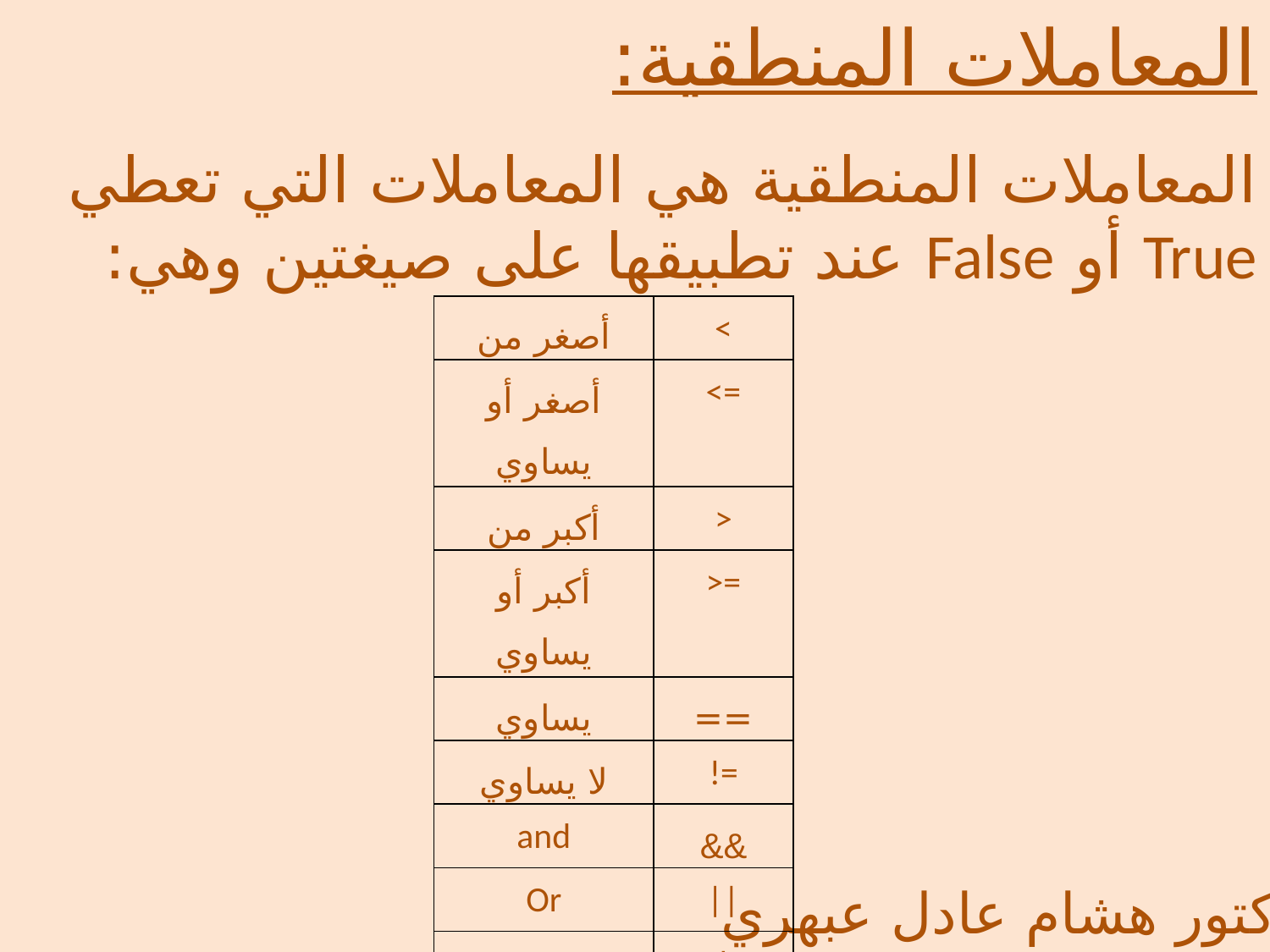

المعاملات المنطقية:

المعاملات المنطقية هي المعاملات التي تعطي True أو False عند تطبيقها على صيغتين وهي:

| أصغر من | < |
| --- | --- |
| أصغر أو يساوي | <= |
| أكبر من | > |
| أكبر أو يساوي | >= |
| يساوي | == |
| لا يساوي | != |
| and | && |
| Or | || |
| Not | ! |
الدكتور هشام عادل عبهري